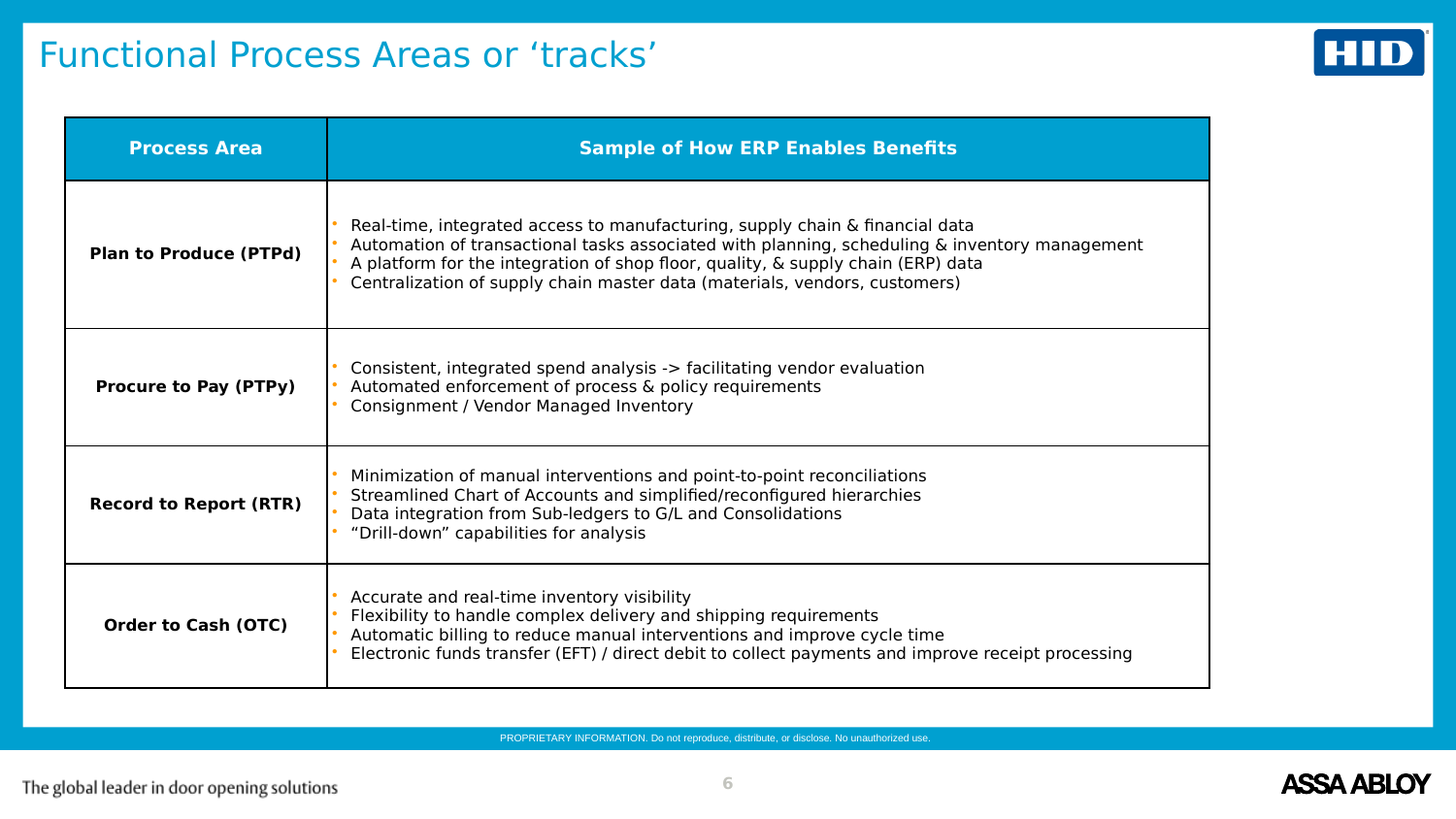

# Functional Process Areas or ‘tracks’
| Process Area | Sample of How ERP Enables Benefits |
| --- | --- |
| Plan to Produce (PTPd) | Real-time, integrated access to manufacturing, supply chain & financial data Automation of transactional tasks associated with planning, scheduling & inventory management A platform for the integration of shop floor, quality, & supply chain (ERP) data Centralization of supply chain master data (materials, vendors, customers) |
| Procure to Pay (PTPy) | Consistent, integrated spend analysis -> facilitating vendor evaluation Automated enforcement of process & policy requirements Consignment / Vendor Managed Inventory |
| Record to Report (RTR) | Minimization of manual interventions and point-to-point reconciliations Streamlined Chart of Accounts and simplified/reconfigured hierarchies Data integration from Sub-ledgers to G/L and Consolidations “Drill-down” capabilities for analysis |
| Order to Cash (OTC) | Accurate and real-time inventory visibility Flexibility to handle complex delivery and shipping requirements Automatic billing to reduce manual interventions and improve cycle time Electronic funds transfer (EFT) / direct debit to collect payments and improve receipt processing |
6